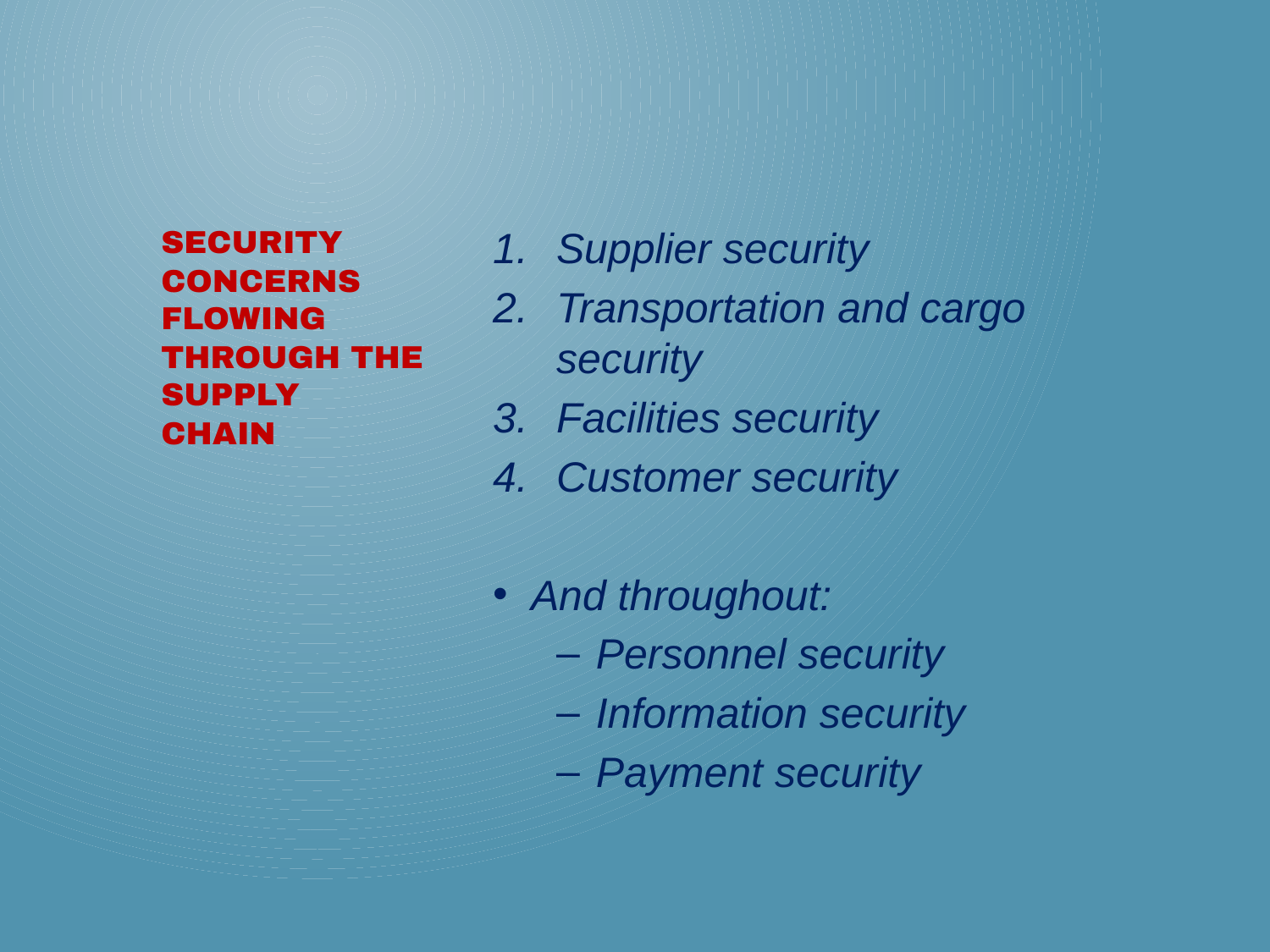

Supplier security
Transportation and cargo security
Facilities security
Customer security

And throughout:
Personnel security
Information security
Payment security
# Security concerns flowing through the supply chain